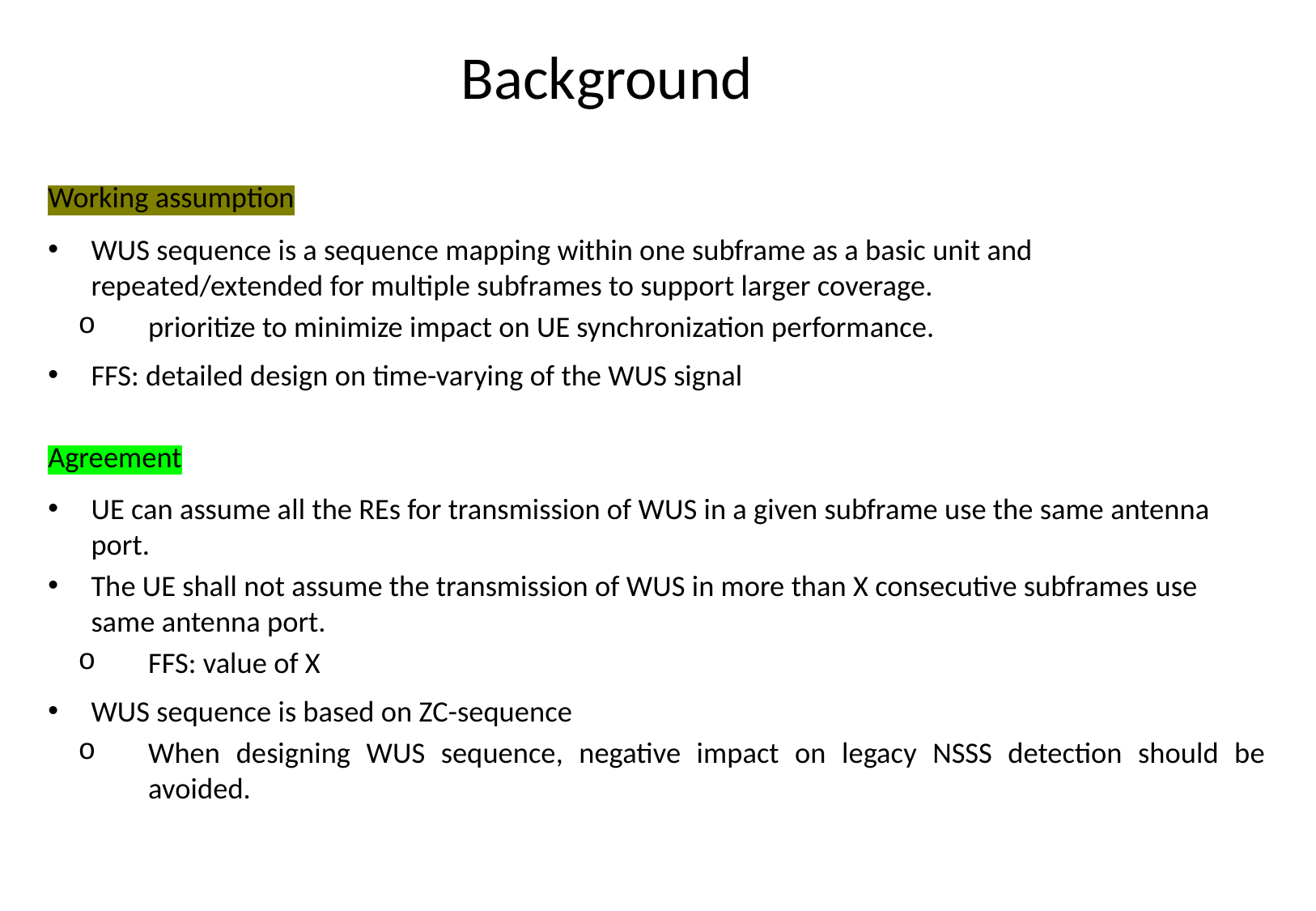

# Background

Working assumption
WUS sequence is a sequence mapping within one subframe as a basic unit and repeated/extended for multiple subframes to support larger coverage.
prioritize to minimize impact on UE synchronization performance.
FFS: detailed design on time-varying of the WUS signal

Agreement
UE can assume all the REs for transmission of WUS in a given subframe use the same antenna port.
The UE shall not assume the transmission of WUS in more than X consecutive subframes use same antenna port.
FFS: value of X
WUS sequence is based on ZC-sequence
When designing WUS sequence, negative impact on legacy NSSS detection should be avoided.